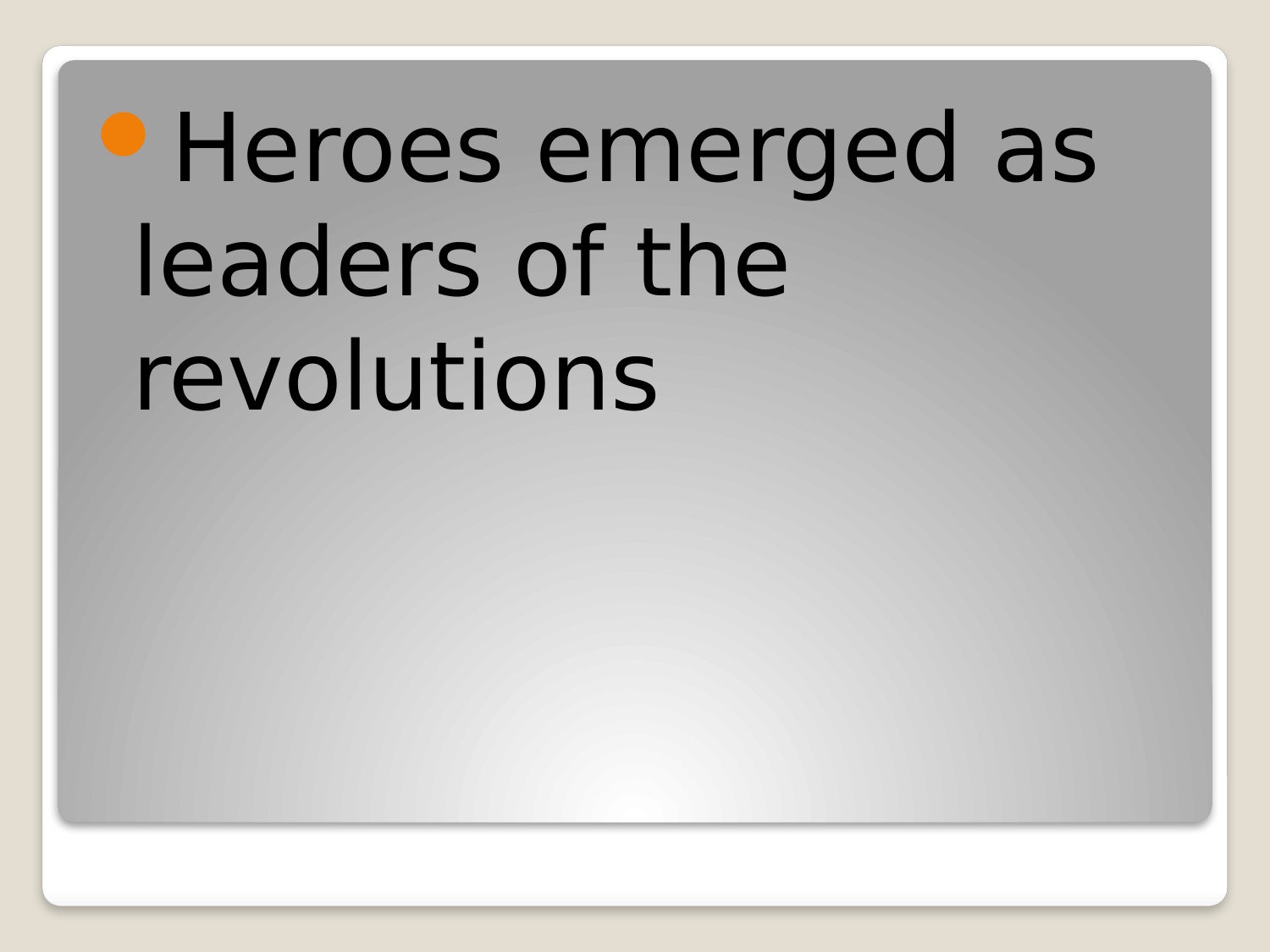

Heroes emerged as leaders of the revolutions
#